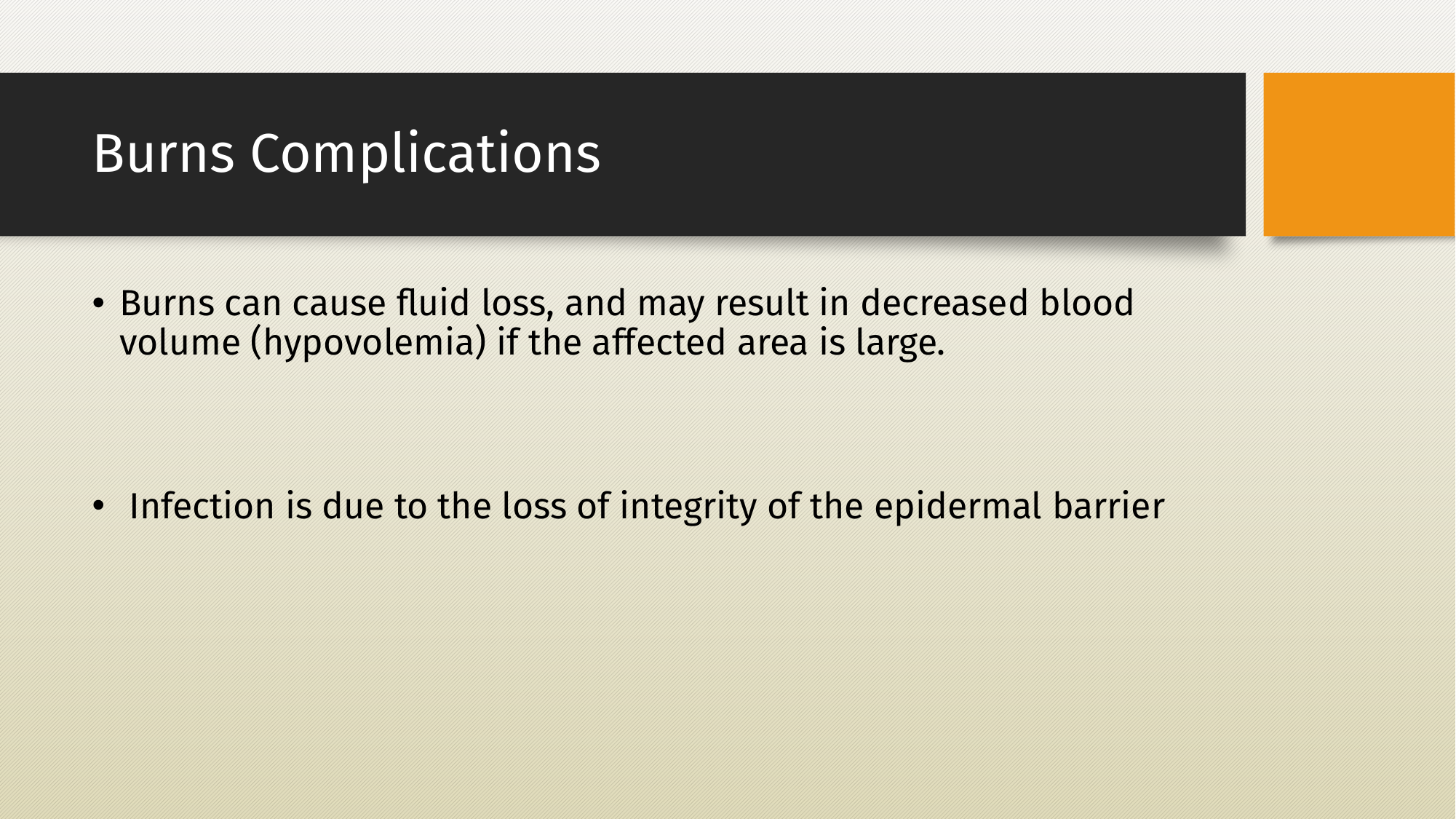

# Burns Complications
Burns can cause fluid loss, and may result in decreased blood volume (hypovolemia) if the affected area is large.

 Infection is due to the loss of integrity of the epidermal barrier